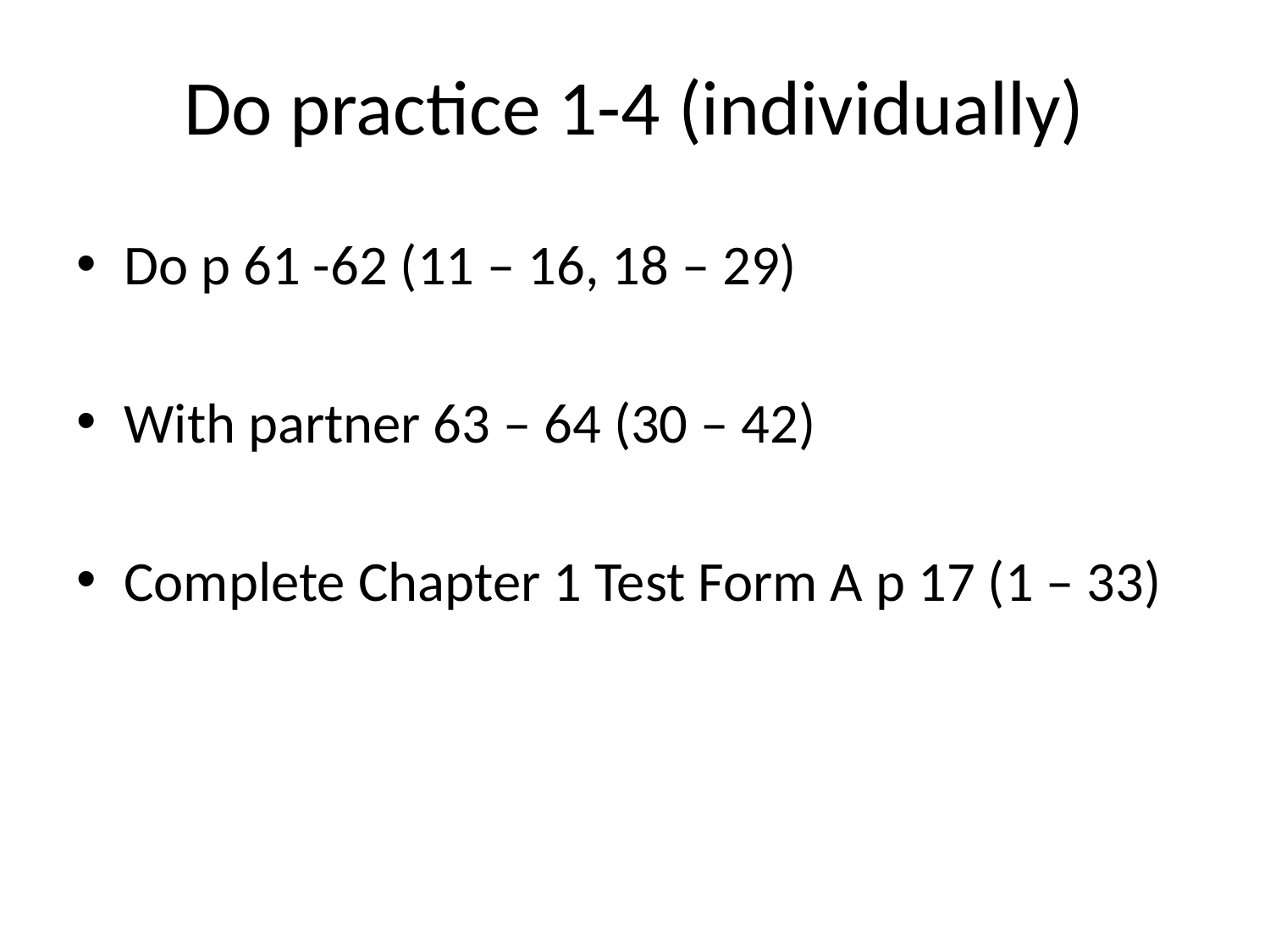

# Do practice 1-4 (individually)
Do p 61 -62 (11 – 16, 18 – 29)

With partner 63 – 64 (30 – 42)

Complete Chapter 1 Test Form A p 17 (1 – 33)